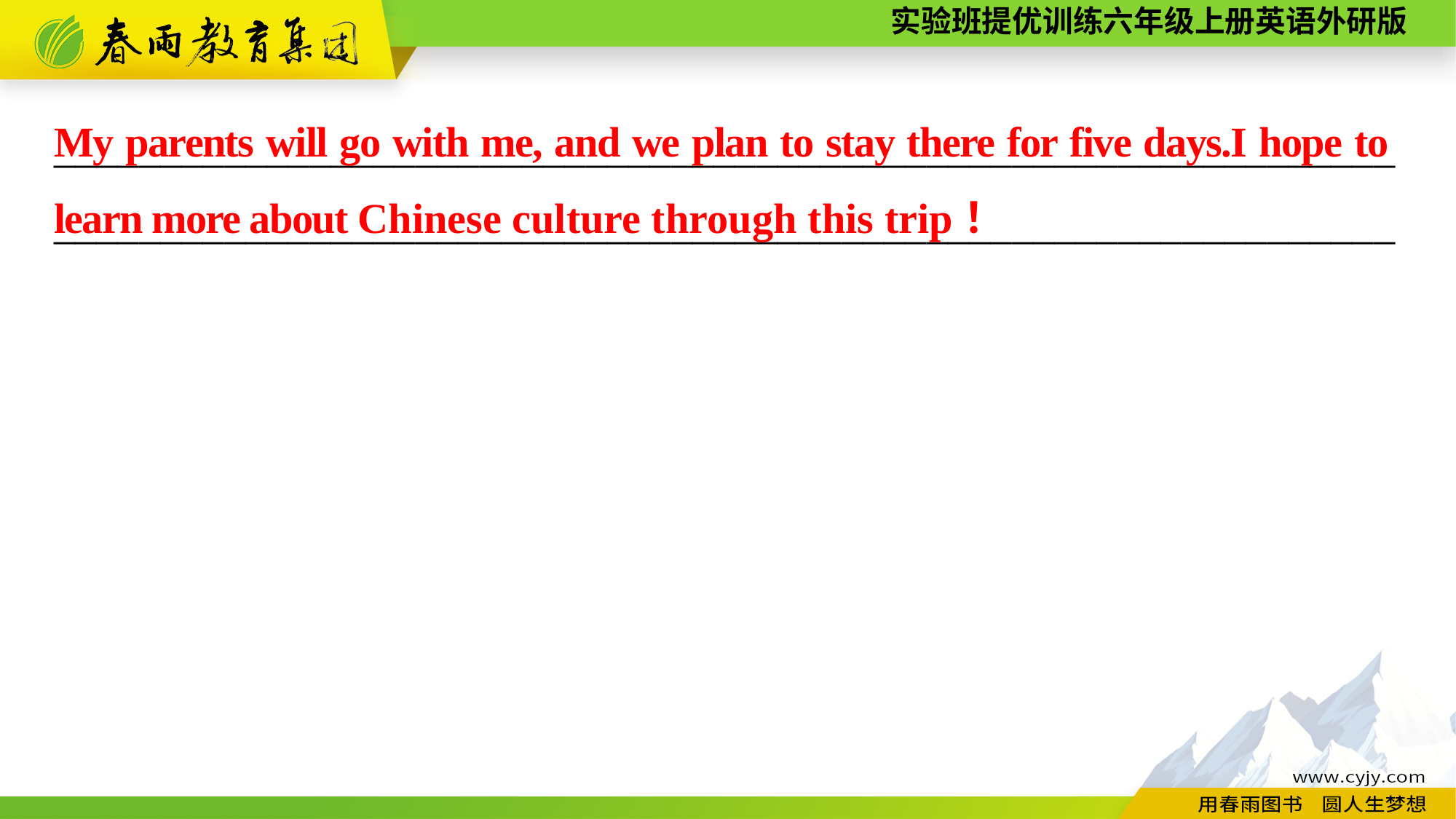

My parents will go with me, and we plan to stay there for five days.I hope to learn more about Chinese culture through this trip！
______________________________________________________________________________________________________________________________